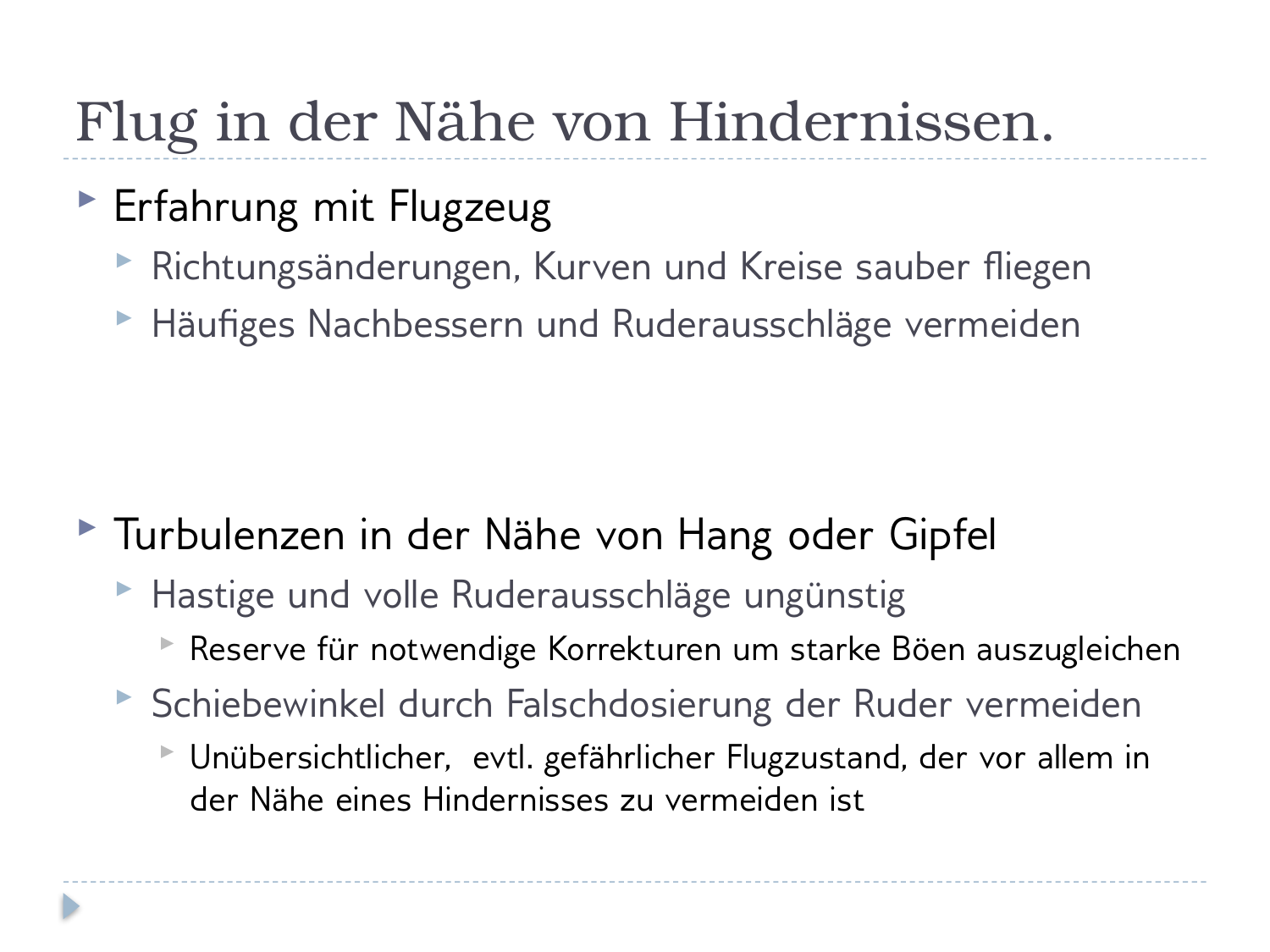

# Flug in der Nähe von Hindernissen.
Erfahrung mit Flugzeug
Richtungsänderungen, Kurven und Kreise sauber fliegen
Häufiges Nachbessern und Ruderausschläge vermeiden

Turbulenzen in der Nähe von Hang oder Gipfel
Hastige und volle Ruderausschläge ungünstig
Reserve für notwendige Korrekturen um starke Böen auszugleichen
Schiebewinkel durch Falschdosierung der Ruder vermeiden
Unübersichtlicher,  evtl. gefährlicher Flugzustand, der vor allem in der Nähe eines Hindernisses zu vermeiden ist